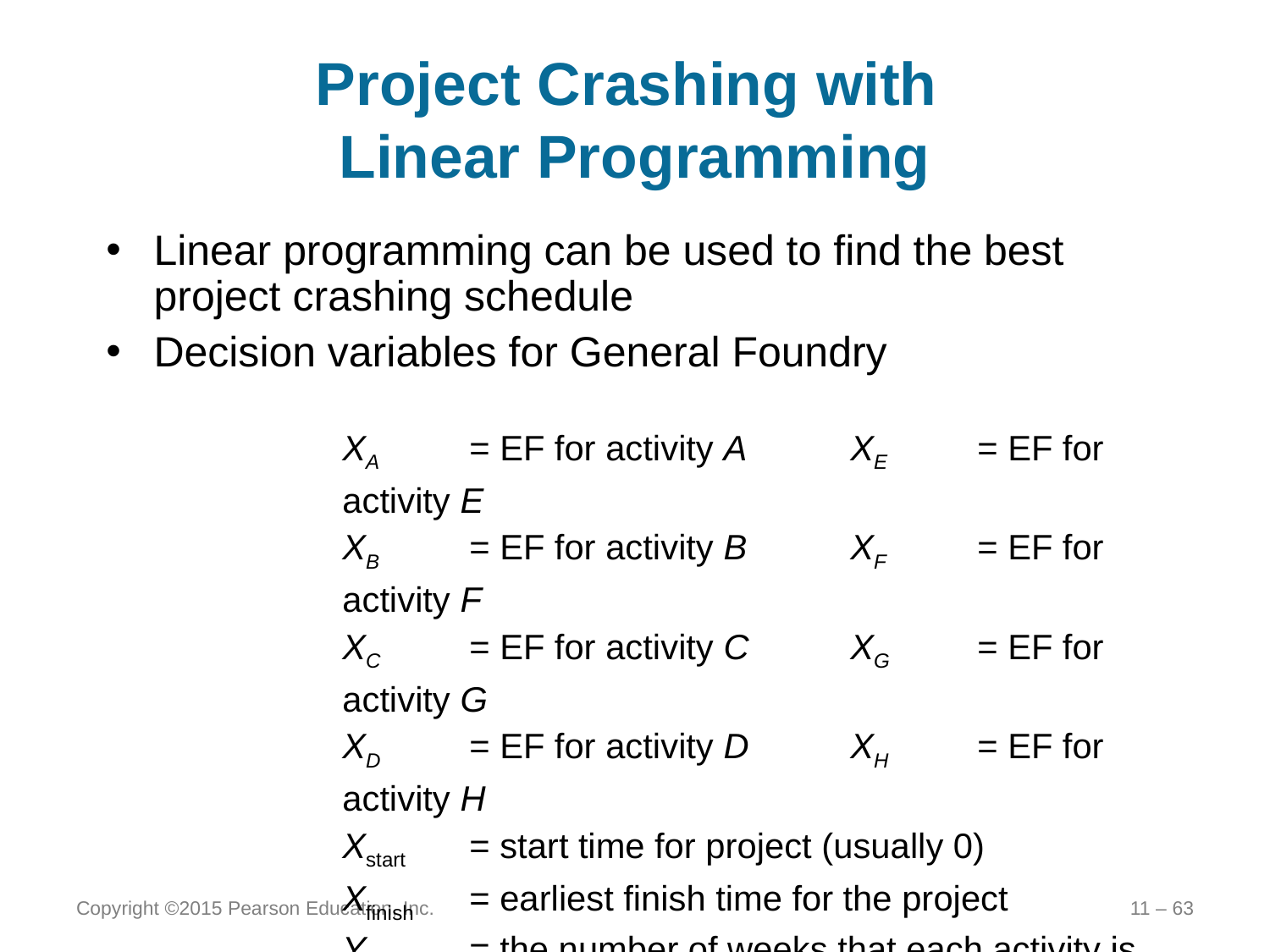

# Project Crashing with Linear Programming
Linear programming can be used to find the best project crashing schedule
Decision variables for General Foundry
	XA	= EF for activity A	XE	= EF for activity E
	XB	= EF for activity B	XF	= EF for activity F
	XC	= EF for activity C	XG	= EF for activity G
	XD	= EF for activity D	XH	= EF for activity H
	Xstart	= start time for project (usually 0)
	Xfinish	= earliest finish time for the project
	Y	= the number of weeks that each activity is crashed
	YA	= the number of weeks activity A is crashed and so forth up to YH
Copyright ©2015 Pearson Education, Inc.
11 – 63